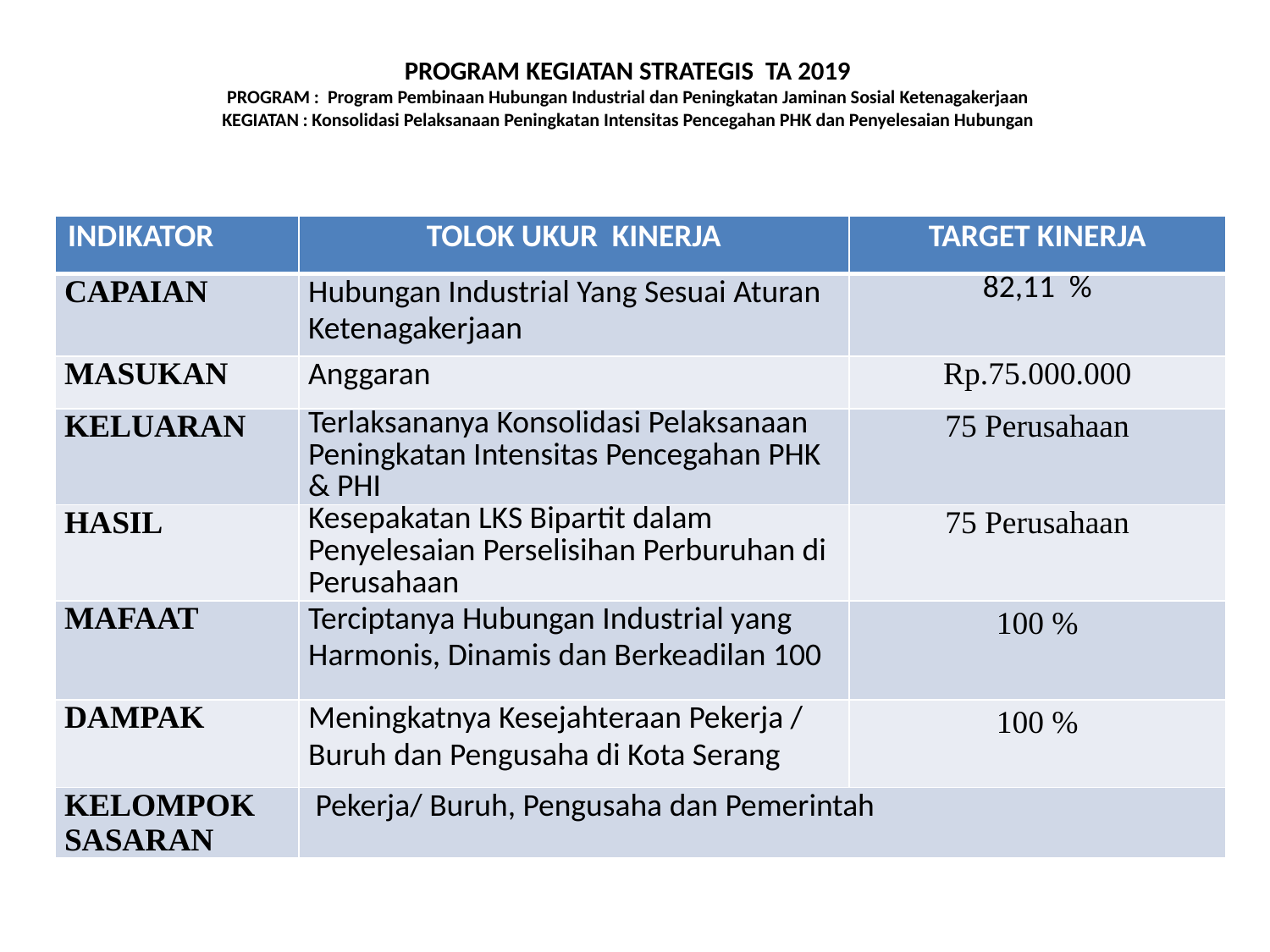

# PROGRAM KEGIATAN STRATEGIS  TA 2019 PROGRAM :  Program Pembinaan Hubungan Industrial dan Peningkatan Jaminan Sosial Ketenagakerjaan KEGIATAN : Konsolidasi Pelaksanaan Peningkatan Intensitas Pencegahan PHK dan Penyelesaian Hubungan
| INDIKATOR | TOLOK UKUR KINERJA | TARGET KINERJA |
| --- | --- | --- |
| CAPAIAN | Hubungan Industrial Yang Sesuai Aturan Ketenagakerjaan | 82,11 % |
| MASUKAN | Anggaran | Rp.75.000.000 |
| KELUARAN | Terlaksananya Konsolidasi Pelaksanaan Peningkatan Intensitas Pencegahan PHK & PHI | 75 Perusahaan |
| HASIL | Kesepakatan LKS Bipartit dalam Penyelesaian Perselisihan Perburuhan di Perusahaan | 75 Perusahaan |
| MAFAAT | Terciptanya Hubungan Industrial yang Harmonis, Dinamis dan Berkeadilan 100 | 100 % |
| DAMPAK | Meningkatnya Kesejahteraan Pekerja / Buruh dan Pengusaha di Kota Serang | 100 % |
| KELOMPOK SASARAN | Pekerja/ Buruh, Pengusaha dan Pemerintah |  |